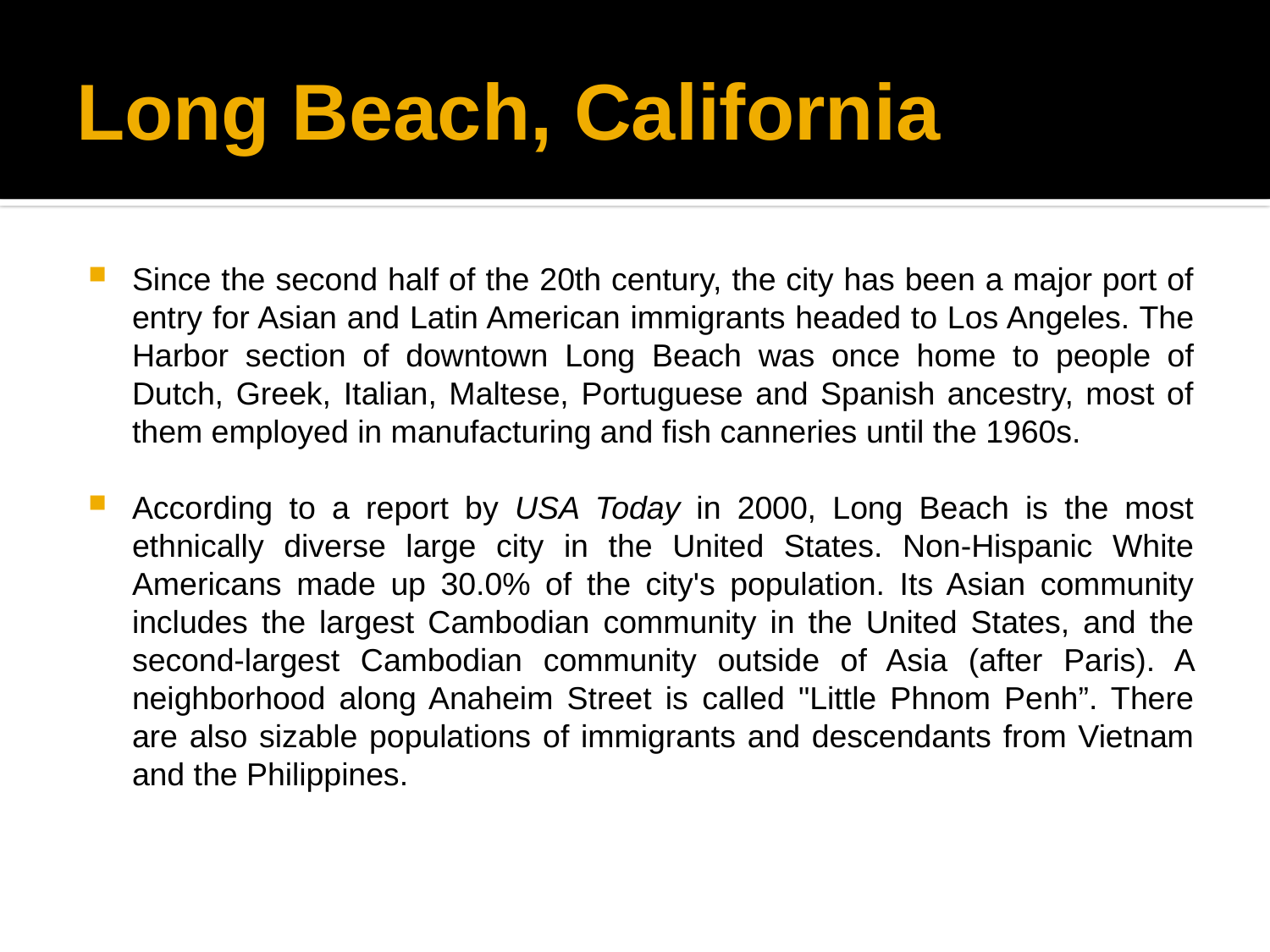

# Long Beach, California
Since the second half of the 20th century, the city has been a major port of entry for Asian and Latin American immigrants headed to Los Angeles. The Harbor section of downtown Long Beach was once home to people of Dutch, Greek, Italian, Maltese, Portuguese and Spanish ancestry, most of them employed in manufacturing and fish canneries until the 1960s.

According to a report by USA Today in 2000, Long Beach is the most ethnically diverse large city in the United States. Non-Hispanic White Americans made up 30.0% of the city's population. Its Asian community includes the largest Cambodian community in the United States, and the second-largest Cambodian community outside of Asia (after Paris). A neighborhood along Anaheim Street is called "Little Phnom Penh”. There are also sizable populations of immigrants and descendants from Vietnam and the Philippines.